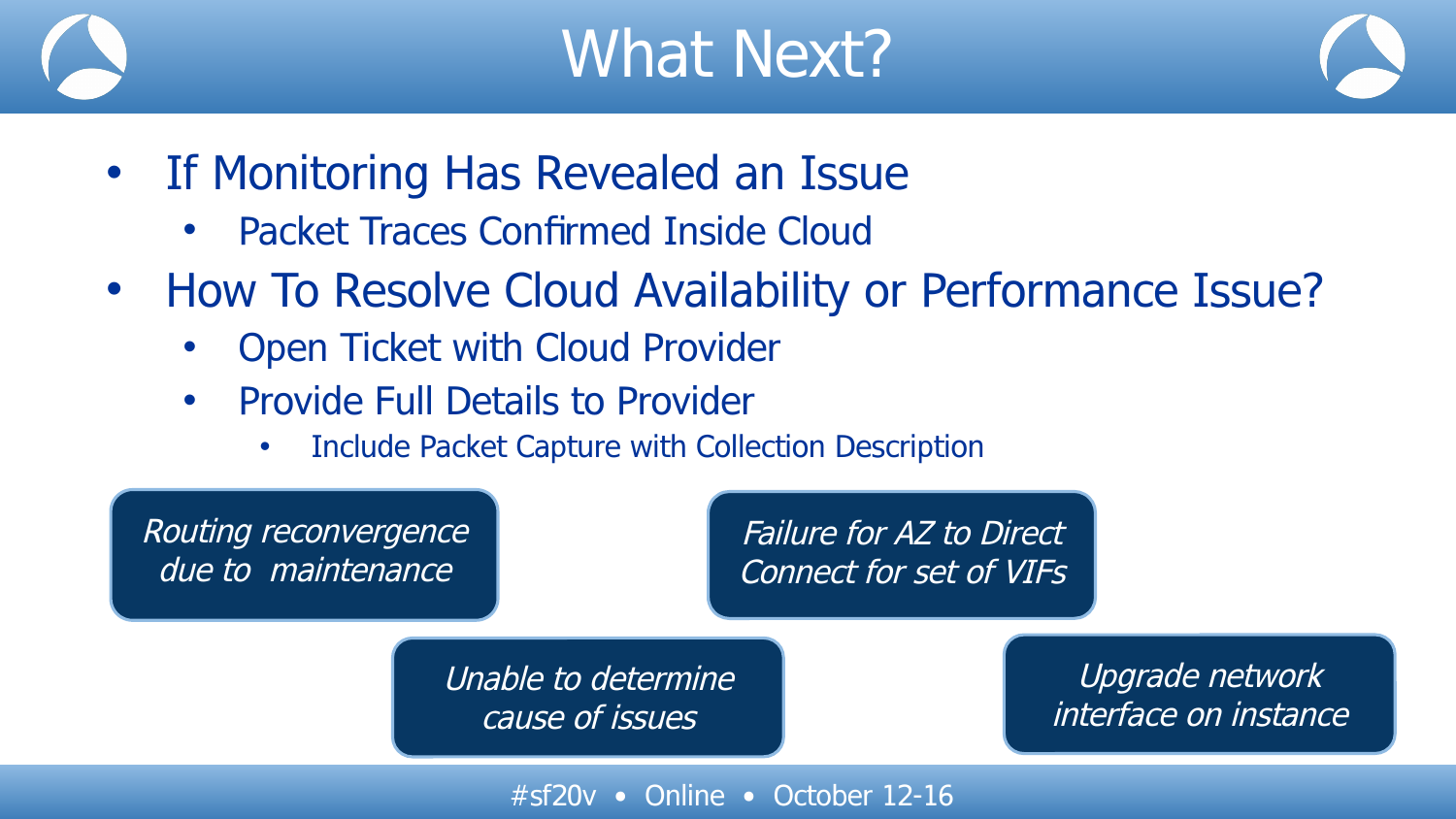

# What Next?
If Monitoring Has Revealed an Issue
Packet Traces Confirmed Inside Cloud
How To Resolve Cloud Availability or Performance Issue?
Open Ticket with Cloud Provider
Provide Full Details to Provider
Include Packet Capture with Collection Description

Routing reconvergence due to  maintenance
Failure for AZ to Direct Connect for set of VIFs
Upgrade network interface on instance
Unable to determine cause of issues